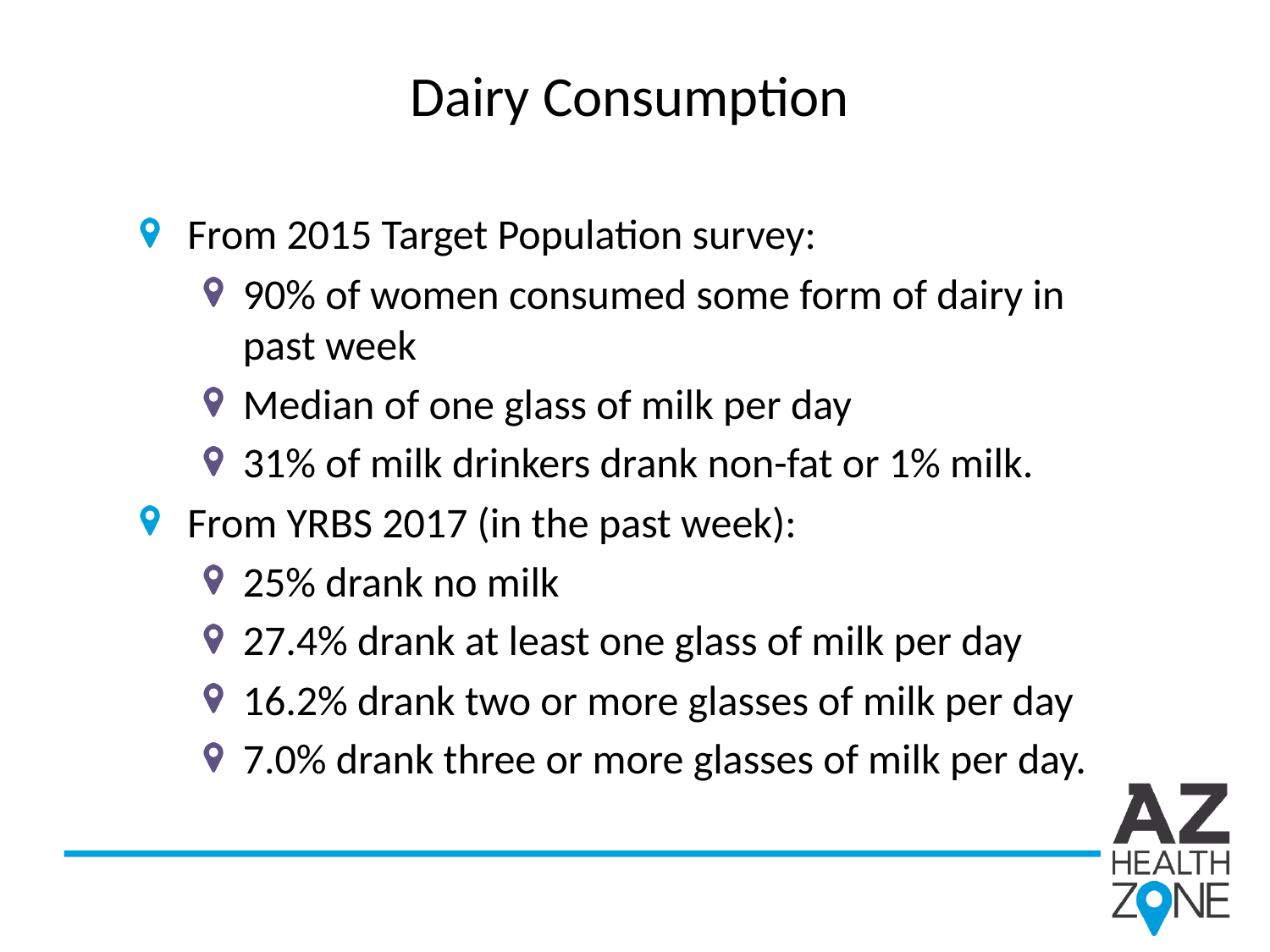

# Dairy Consumption
From 2015 Target Population survey:
90% of women consumed some form of dairy in past week
Median of one glass of milk per day
31% of milk drinkers drank non-fat or 1% milk.
From YRBS 2017 (in the past week):
25% drank no milk
27.4% drank at least one glass of milk per day
16.2% drank two or more glasses of milk per day
7.0% drank three or more glasses of milk per day.